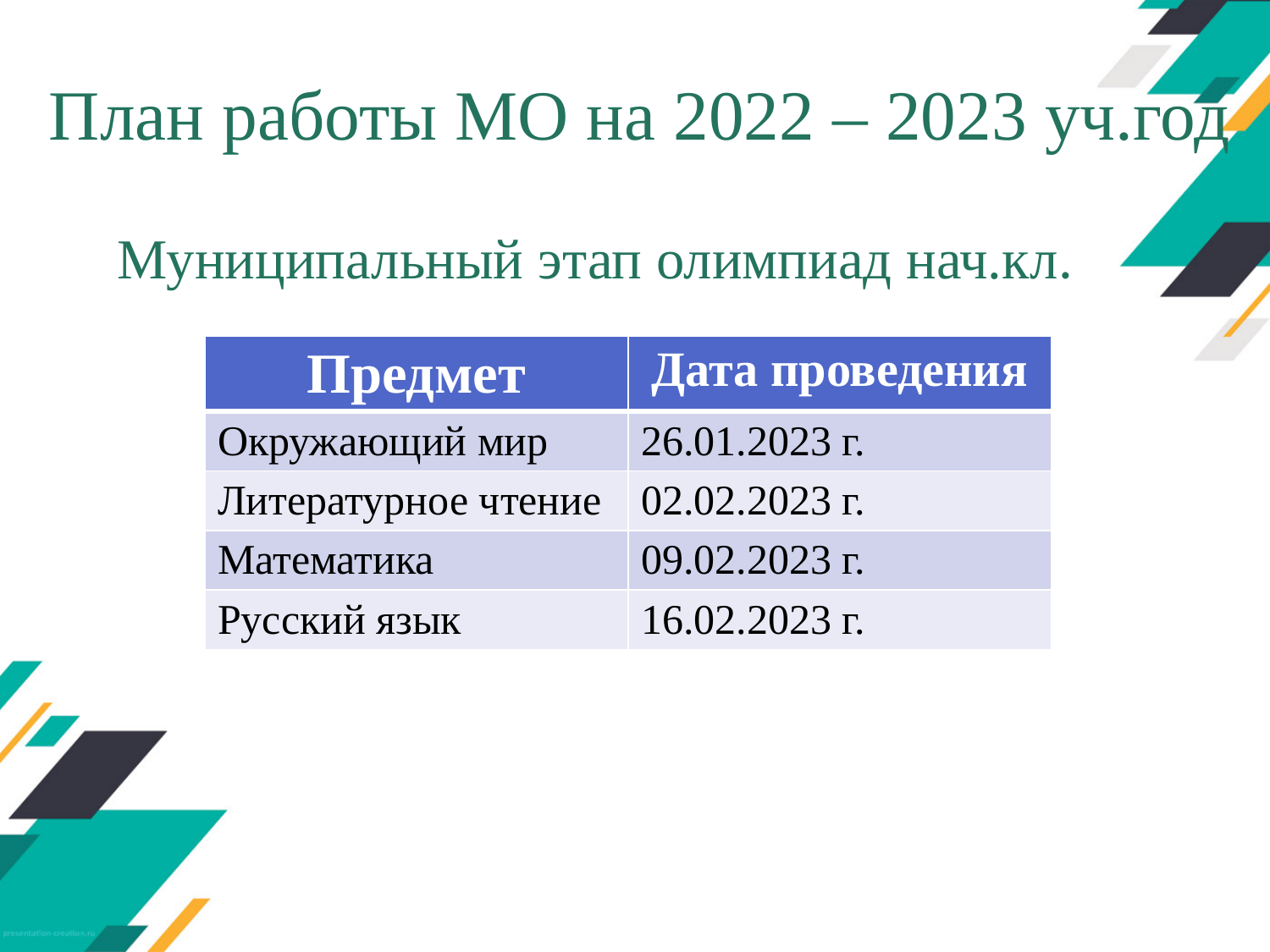

# План работы МО на 2022 – 2023 уч.год
Муниципальный этап олимпиад нач.кл.

| Предмет | Дата проведения |
| --- | --- |
| Окружающий мир | 26.01.2023 г. |
| Литературное чтение | 02.02.2023 г. |
| Математика | 09.02.2023 г. |
| Русский язык | 16.02.2023 г. |